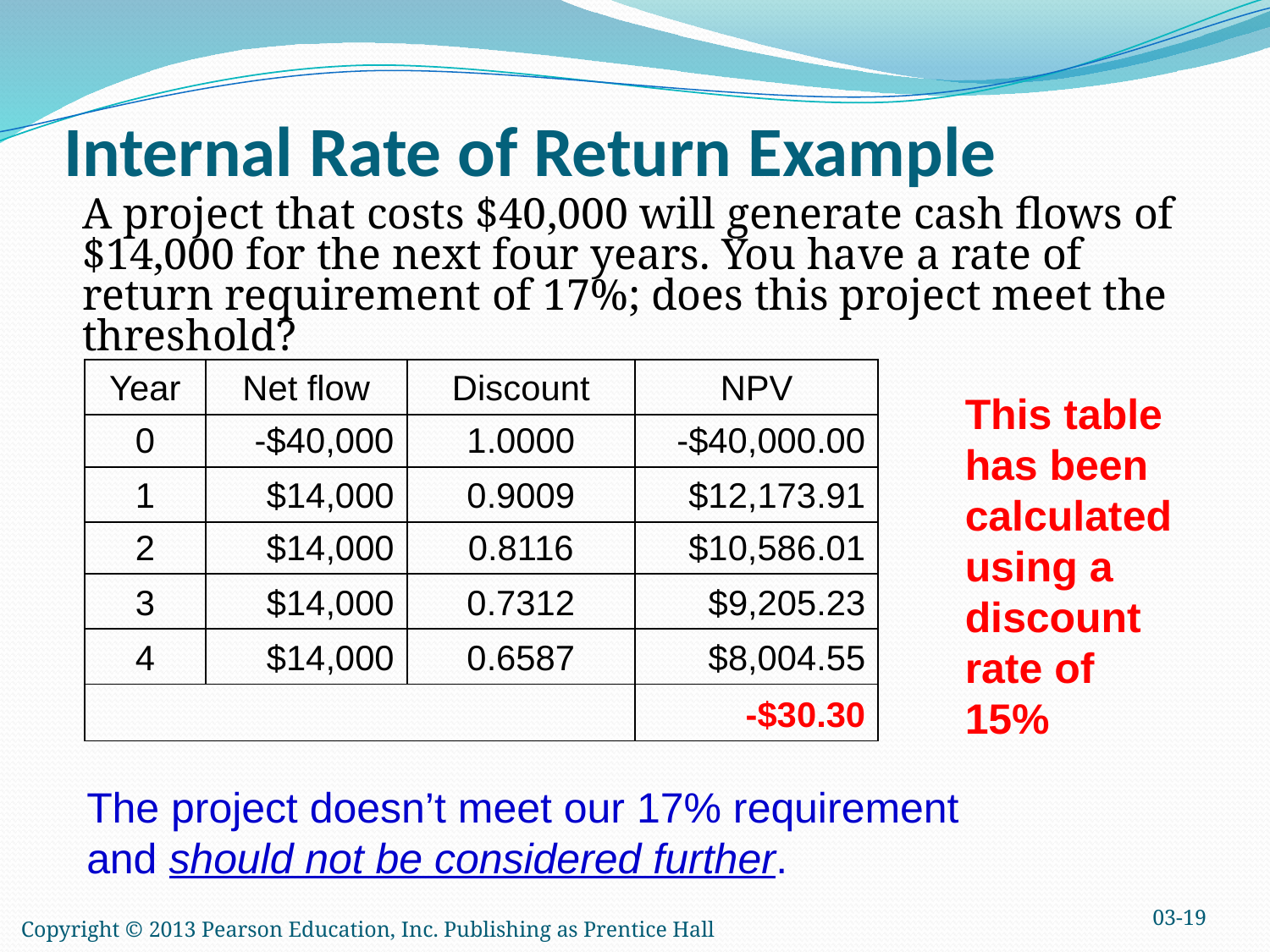

Internal Rate of Return Example
	A project that costs $40,000 will generate cash flows of $14,000 for the next four years. You have a rate of return requirement of 17%; does this project meet the threshold?
| Year | Net flow | Discount | NPV |
| --- | --- | --- | --- |
| 0 | -$40,000 | 1.0000 | -$40,000.00 |
| 1 | $14,000 | 0.9009 | $12,173.91 |
| 2 | $14,000 | 0.8116 | $10,586.01 |
| 3 | $14,000 | 0.7312 | $9,205.23 |
| 4 | $14,000 | 0.6587 | $8,004.55 |
|  |  |  | -$30.30 |
This table has been calculated using a discount rate of 15%
The project doesn’t meet our 17% requirement and should not be considered further.
03-19
Copyright © 2013 Pearson Education, Inc. Publishing as Prentice Hall